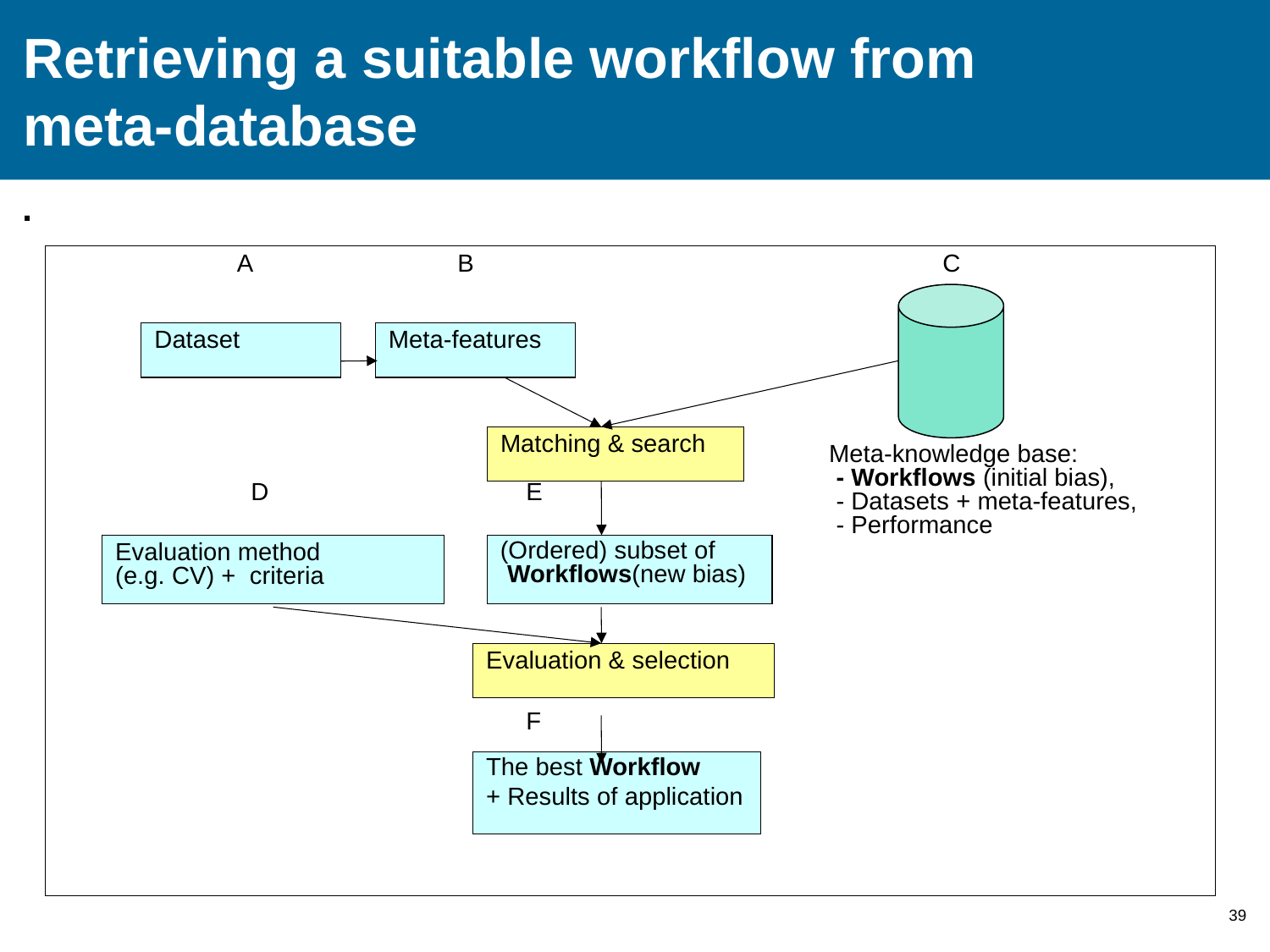

# Retrieving a suitable workflow from meta-database
 .

A
B
C

Dataset
Meta-features

Matching & search
Meta-knowledge base:
 - Workflows (initial bias),
 - Datasets + meta-features,
 - Performance

D
E
Evaluation method
(e.g. CV) +  criteria
(Ordered) subset of
 Workflows(new bias)

Evaluation & selection
F

The best Workflow
+ Results of application
39